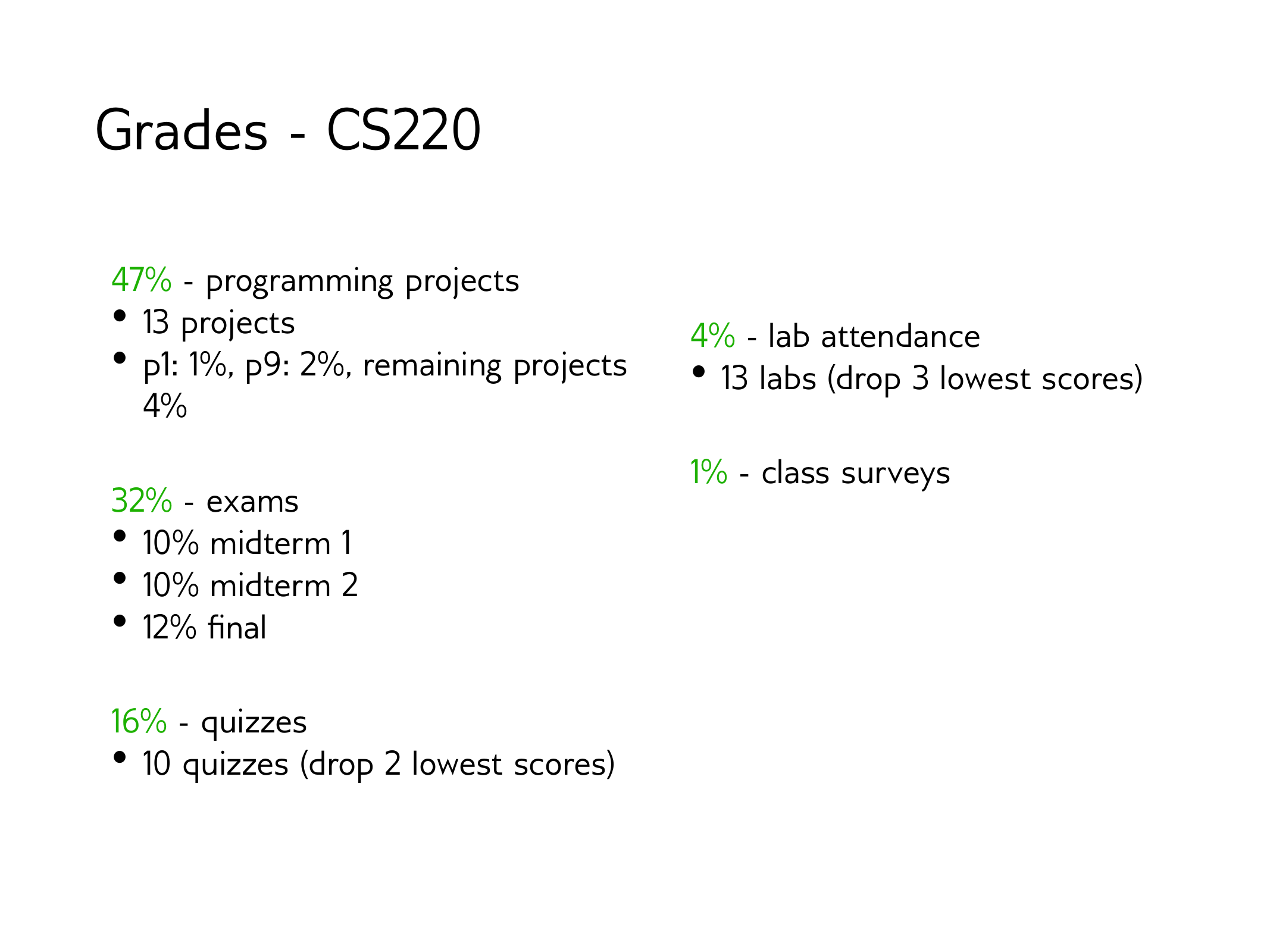

Grades - CS220
47% - programming projects
13 projects
p1: 1%, p9: 2%, remaining projects 4%
32% - exams
10% midterm 1
10% midterm 2
12% final
16% - quizzes
10 quizzes (drop 2 lowest scores)
4% - lab attendance
13 labs (drop 3 lowest scores)
1% - class surveys